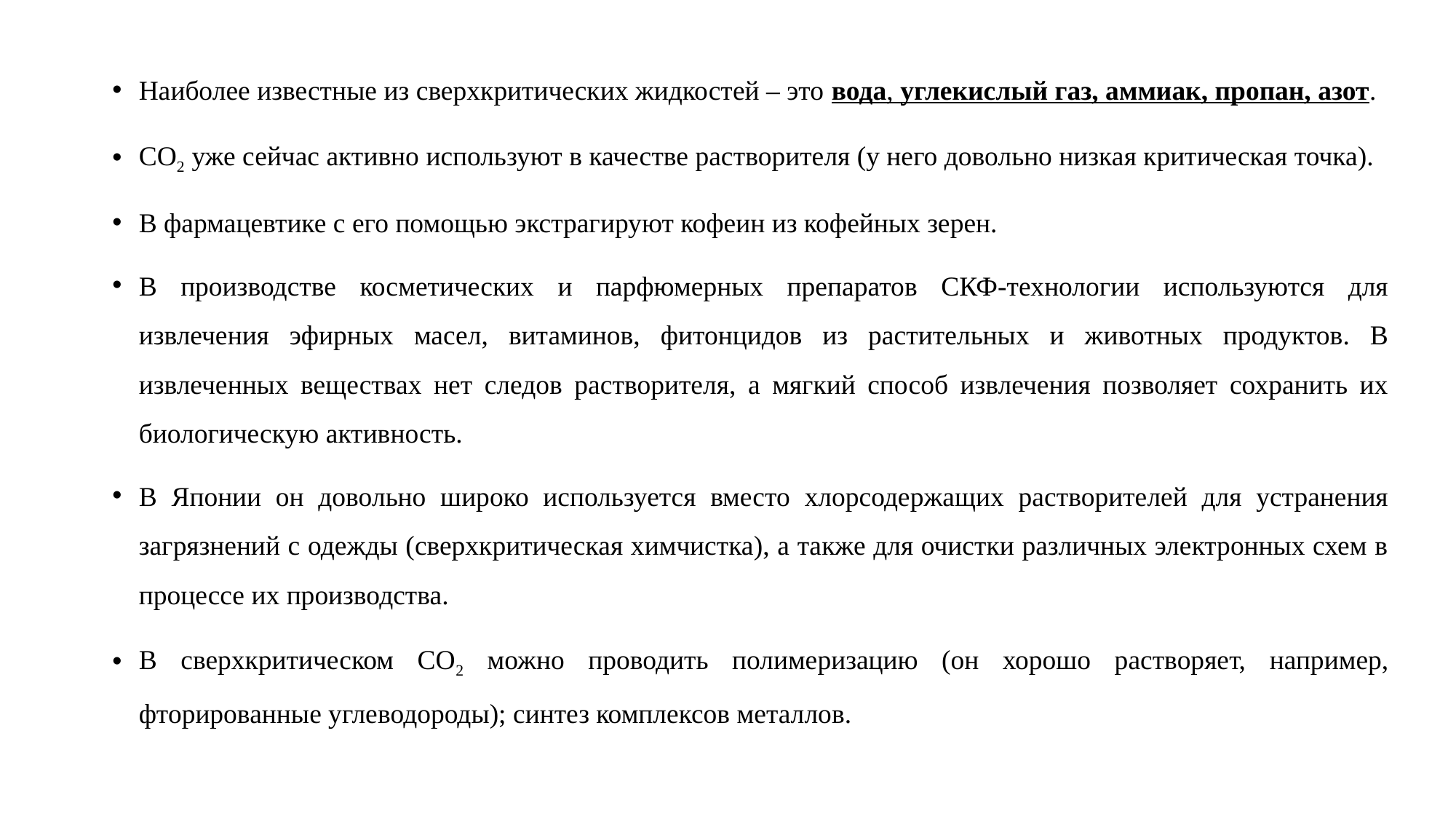

Наиболее известные из сверхкритических жидкостей – это вода, углекислый газ, аммиак, пропан, азот.
СО2 уже сейчас активно используют в качестве растворителя (у него довольно низкая критическая точка).
В фармацевтике с его помощью экстрагируют кофеин из кофейных зерен.
В производстве косметических и парфюмерных препаратов СКФ-технологии используются для извлечения эфирных масел, витаминов, фитонцидов из растительных и животных продуктов. В извлеченных веществах нет следов растворителя, а мягкий способ извлечения позволяет сохранить их биологическую активность.
В Японии он довольно широко используется вместо хлорсодержащих растворителей для устранения загрязнений с одежды (сверхкритическая химчистка), а также для очистки различных электронных схем в процессе их производства.
В сверхкритическом СО2 можно проводить полимеризацию (он хорошо растворяет, например, фторированные углеводороды); синтез комплексов металлов.